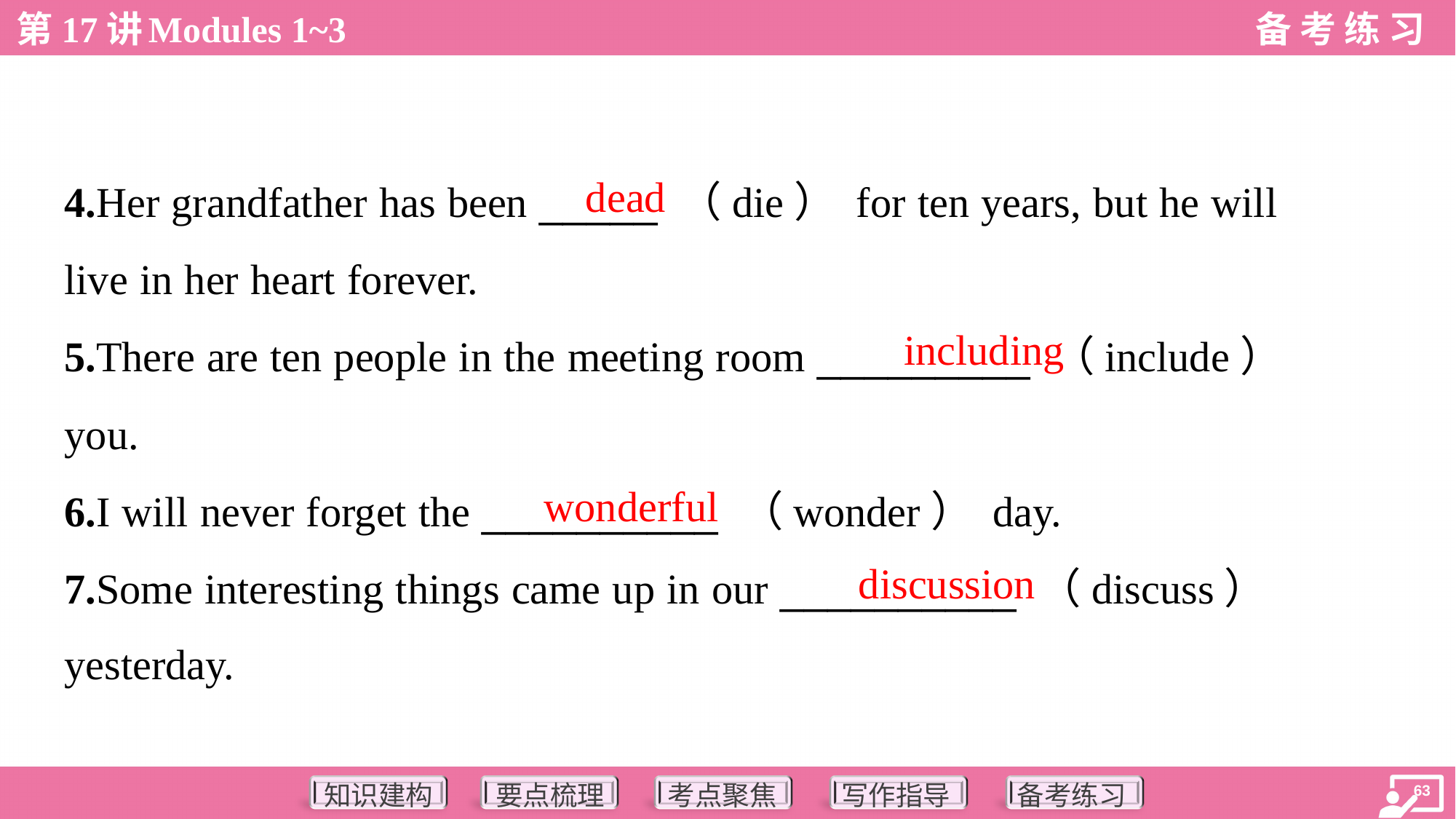

dead
4.Her grandfather has been _____ （die） for ten years, but he will
live in her heart forever.
5.There are ten people in the meeting room _________ （include）
you.
6.I will never forget the __________ （wonder） day.
7.Some interesting things came up in our __________ （discuss）
yesterday.
including
wonderful
discussion